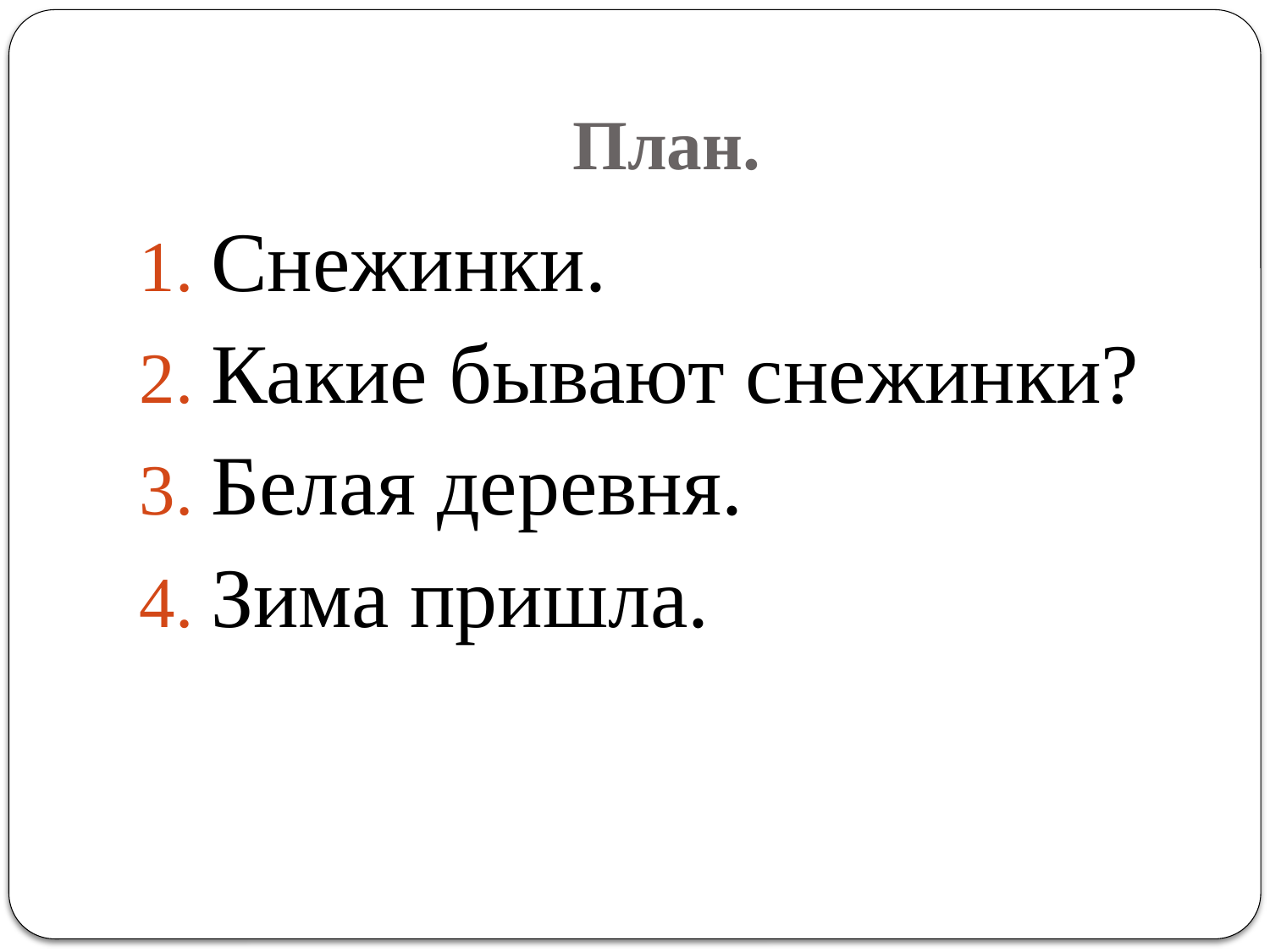

# План.
Снежинки.
Какие бывают снежинки?
Белая деревня.
Зима пришла.